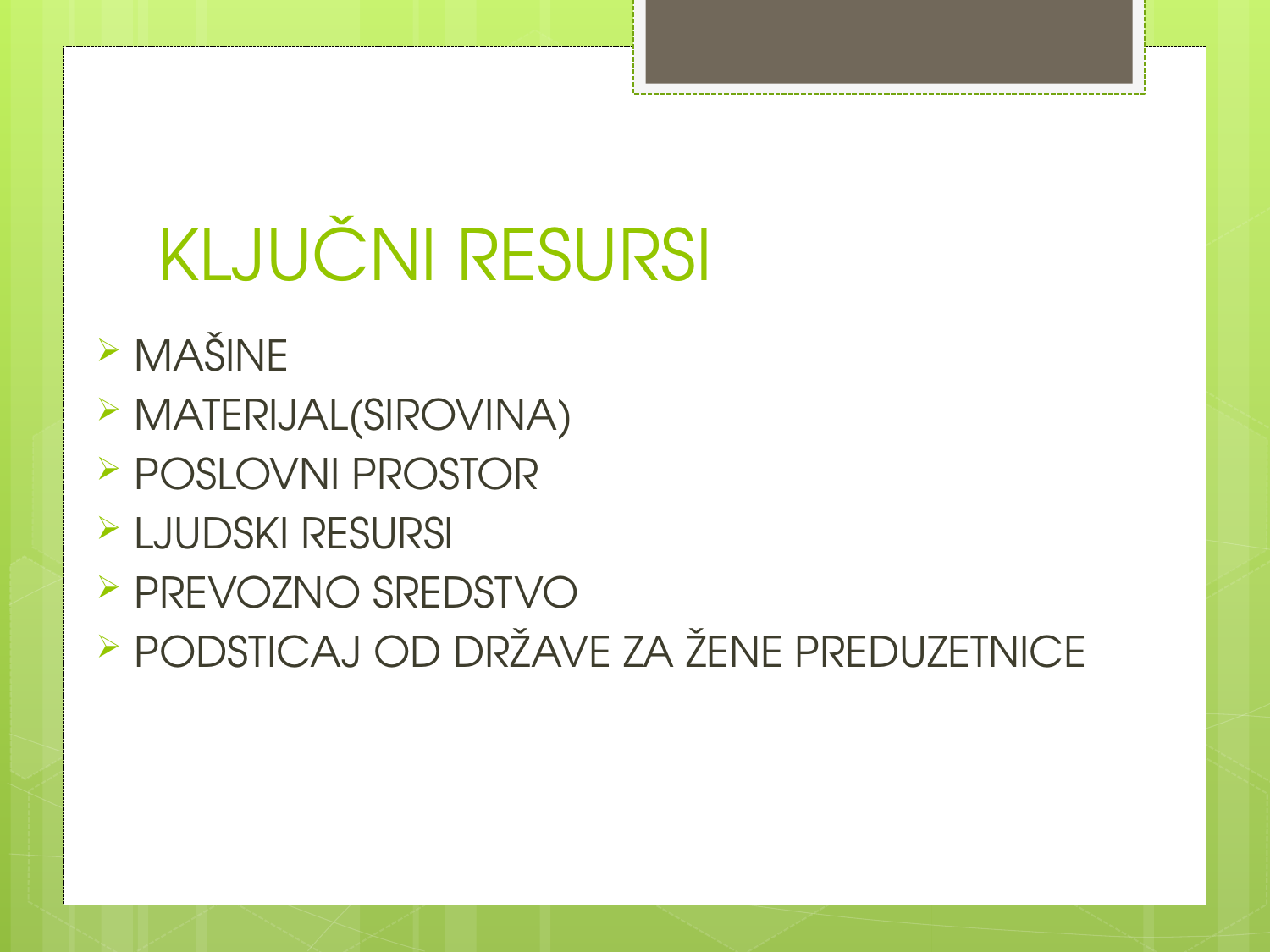

# KLJUČNI RESURSI
MAŠINE
MATERIJAL(SIROVINA)
POSLOVNI PROSTOR
LJUDSKI RESURSI
PREVOZNO SREDSTVO
PODSTICAJ OD DRŽAVE ZA ŽENE PREDUZETNICE